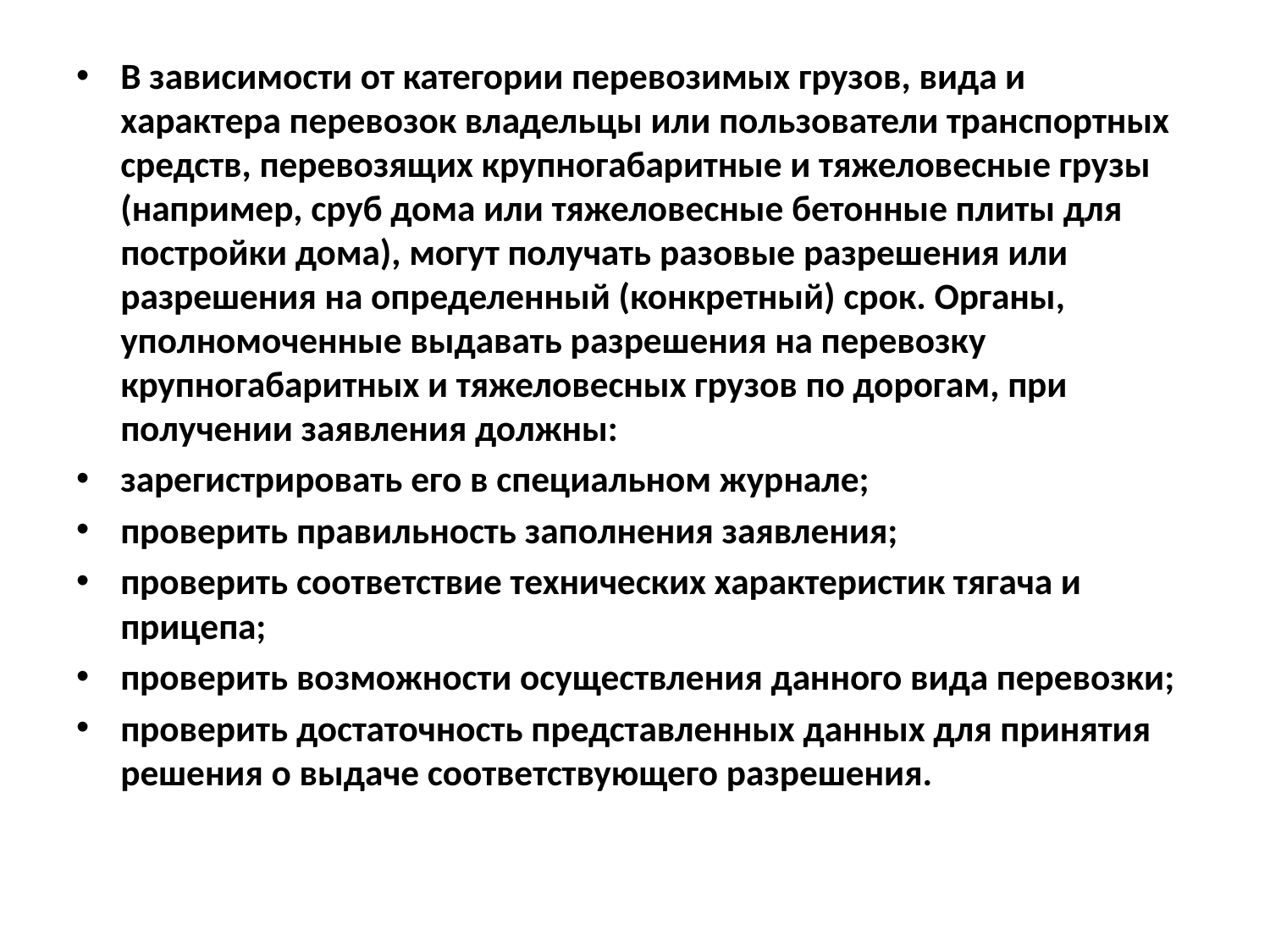

В зависимости от категории перевозимых грузов, вида и характера перевозок владельцы или пользователи транспортных средств, перевозящих крупногабаритные и тяжеловесные грузы (например, сруб дома или тяжеловесные бетонные плиты для постройки дома), могут получать разовые разрешения или разрешения на определенный (конкретный) срок. Органы, уполномоченные выдавать разрешения на перевозку крупногабаритных и тяжеловесных грузов по дорогам, при получении заявления должны:
зарегистрировать его в специальном журнале;
проверить правильность заполнения заявления;
проверить соответствие технических характеристик тягача и прицепа;
проверить возможности осуществления данного вида перевозки;
проверить достаточность представленных данных для принятия решения о выдаче соответствующего разрешения.